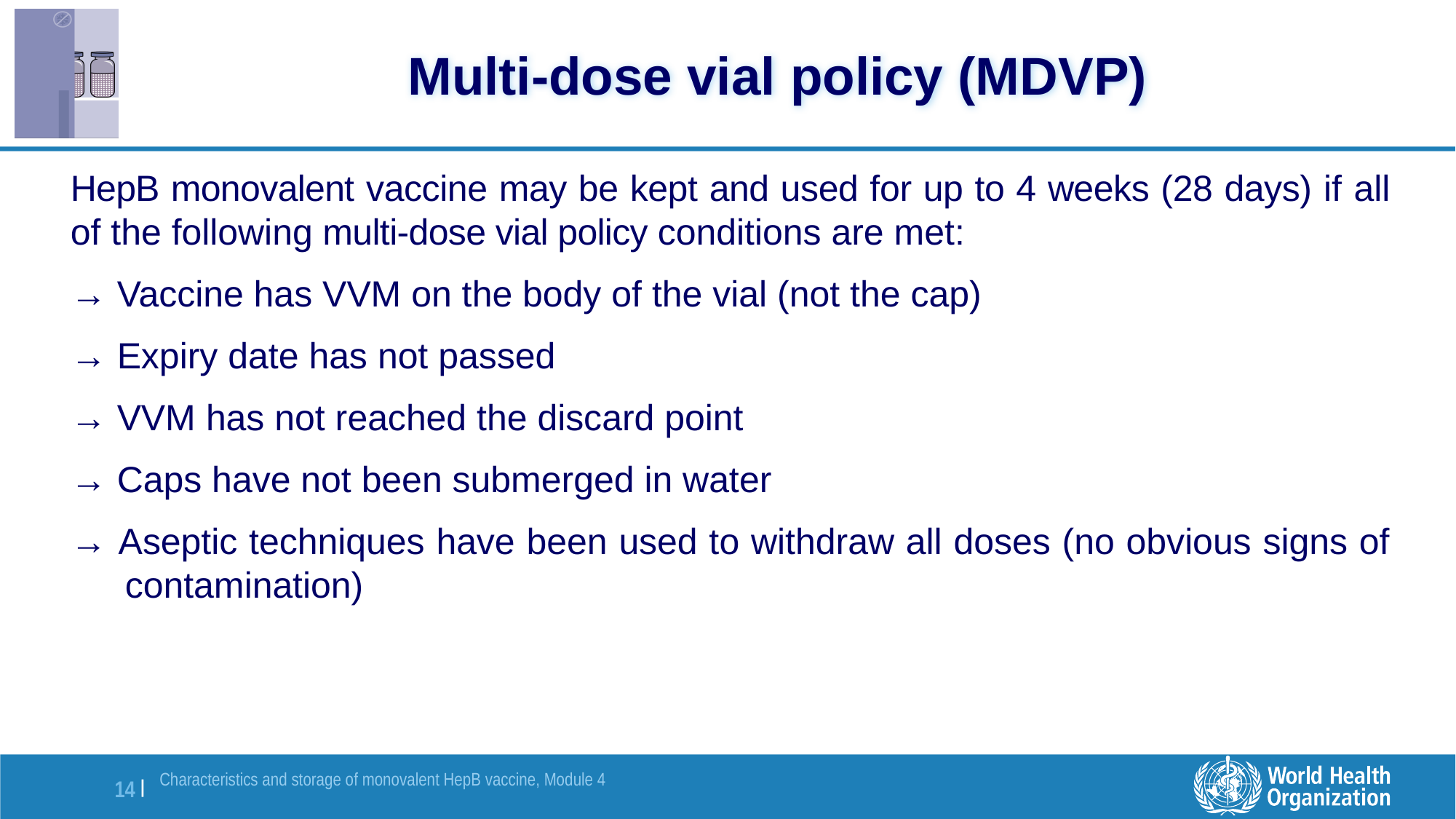

# Multi-dose vial policy (MDVP)
HepB monovalent vaccine may be kept and used for up to 4 weeks (28 days) if all of the following multi-dose vial policy conditions are met:
→ Vaccine has VVM on the body of the vial (not the cap)
→ Expiry date has not passed
→ VVM has not reached the discard point
→ Caps have not been submerged in water
→ Aseptic techniques have been used to withdraw all doses (no obvious signs of contamination)